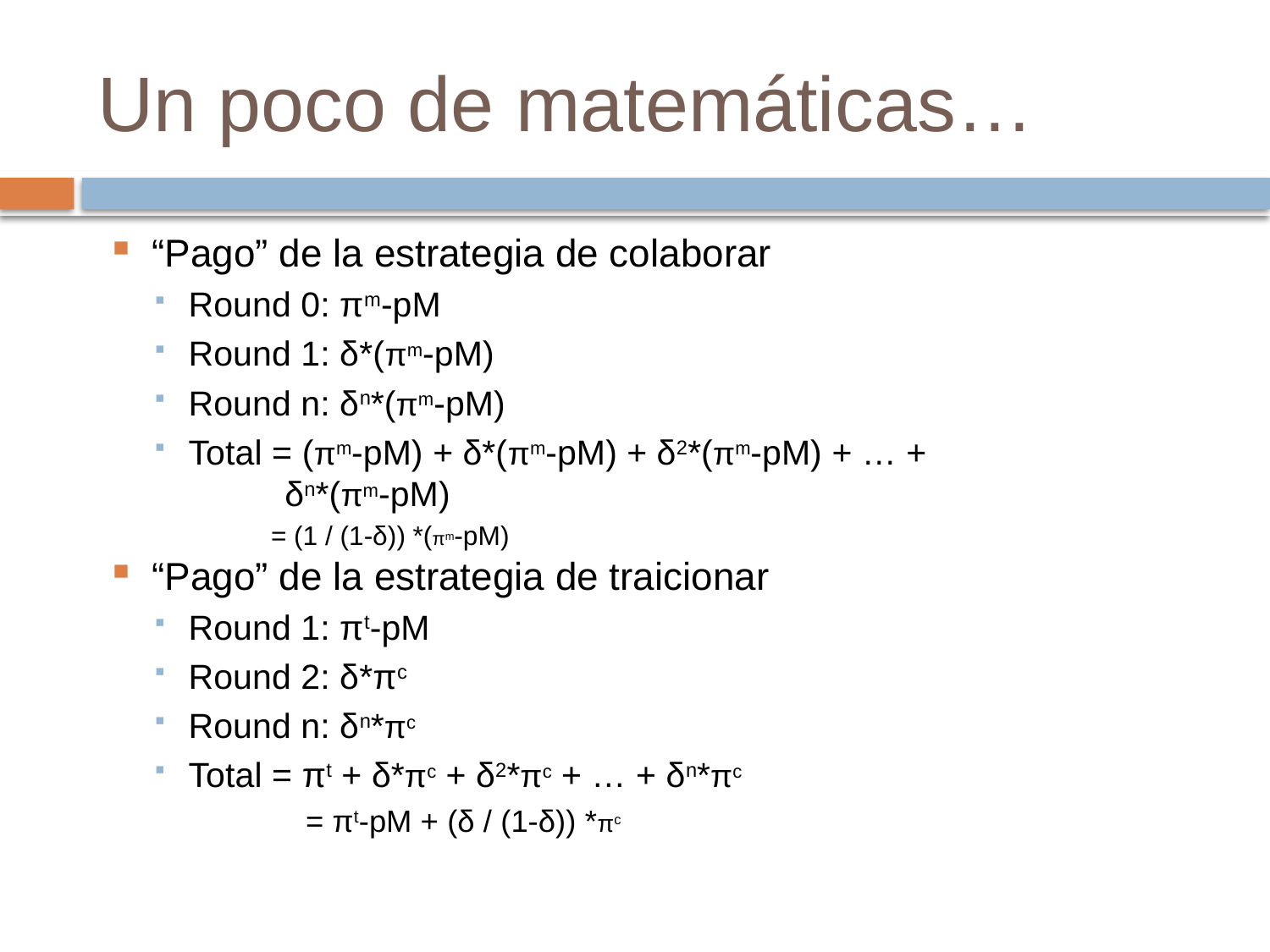

# Un poco de matemáticas…
“Pago” de la estrategia de colaborar
Round 0: πm-pM
Round 1: δ*(πm-pM)
Round n: δn*(πm-pM)
Total = (πm-pM) + δ*(πm-pM) + δ2*(πm-pM) + … +
			δn*(πm-pM)
		   = (1 / (1-δ)) *(πm-pM)
“Pago” de la estrategia de traicionar
Round 1: πt-pM
Round 2: δ*πc
Round n: δn*πc
Total = πt + δ*πc + δ2*πc + … + δn*πc
             = πt-pM + (δ / (1-δ)) *πc